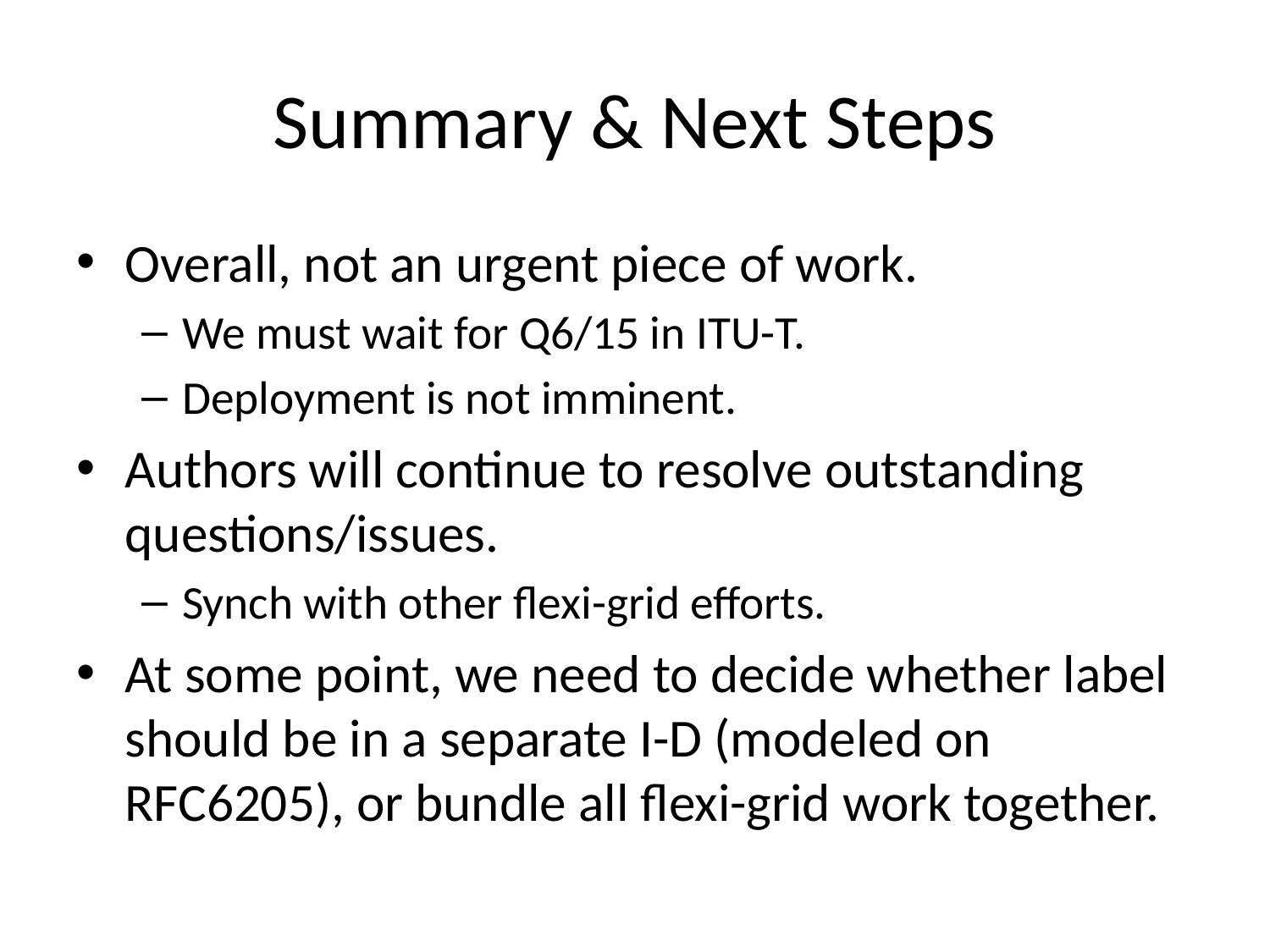

# Summary & Next Steps
Overall, not an urgent piece of work.
We must wait for Q6/15 in ITU-T.
Deployment is not imminent.
Authors will continue to resolve outstanding questions/issues.
Synch with other flexi-grid efforts.
At some point, we need to decide whether label should be in a separate I-D (modeled on RFC6205), or bundle all flexi-grid work together.